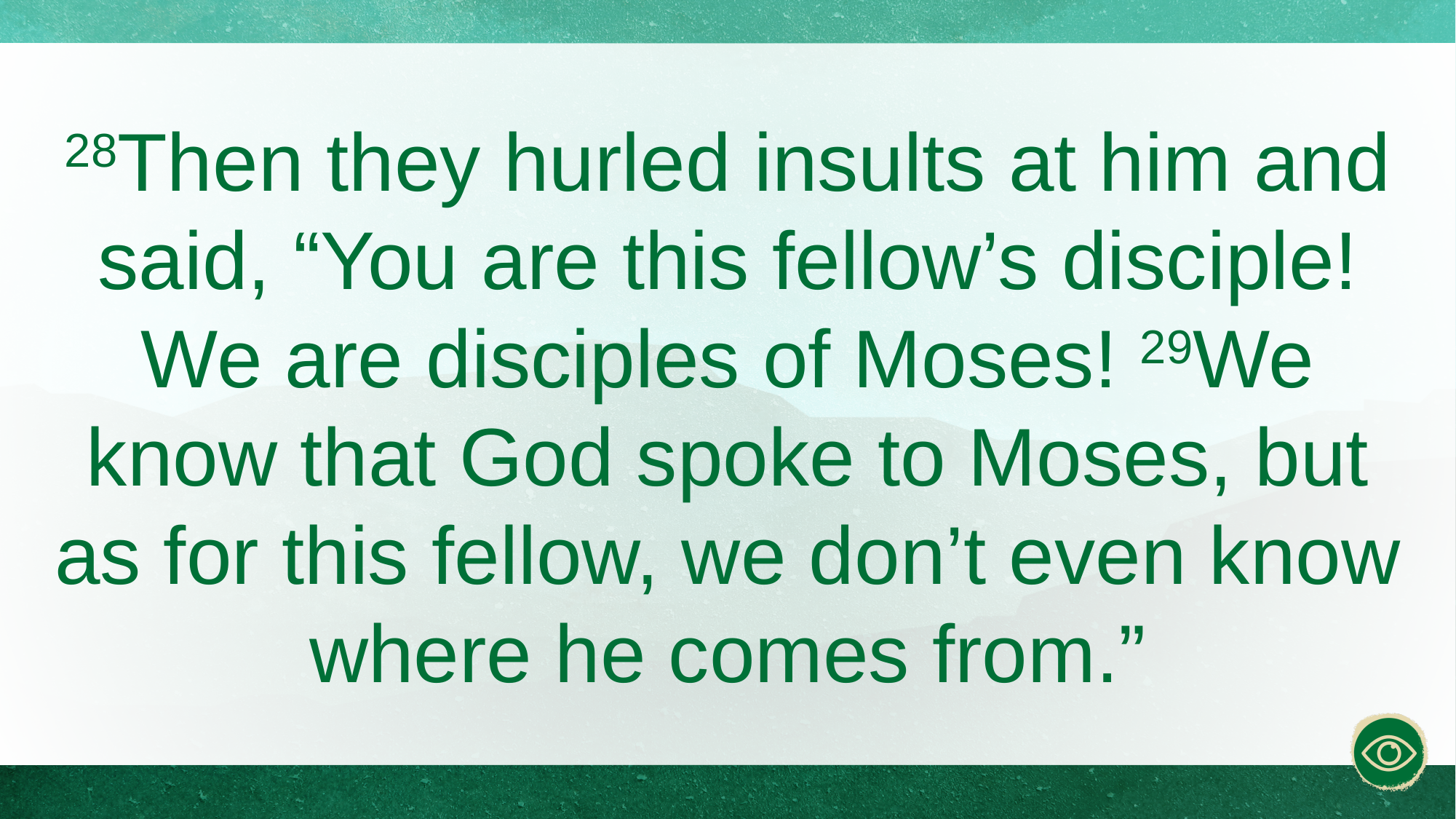

28Then they hurled insults at him and said, “You are this fellow’s disciple! We are disciples of Moses! 29We know that God spoke to Moses, but as for this fellow, we don’t even know where he comes from.”